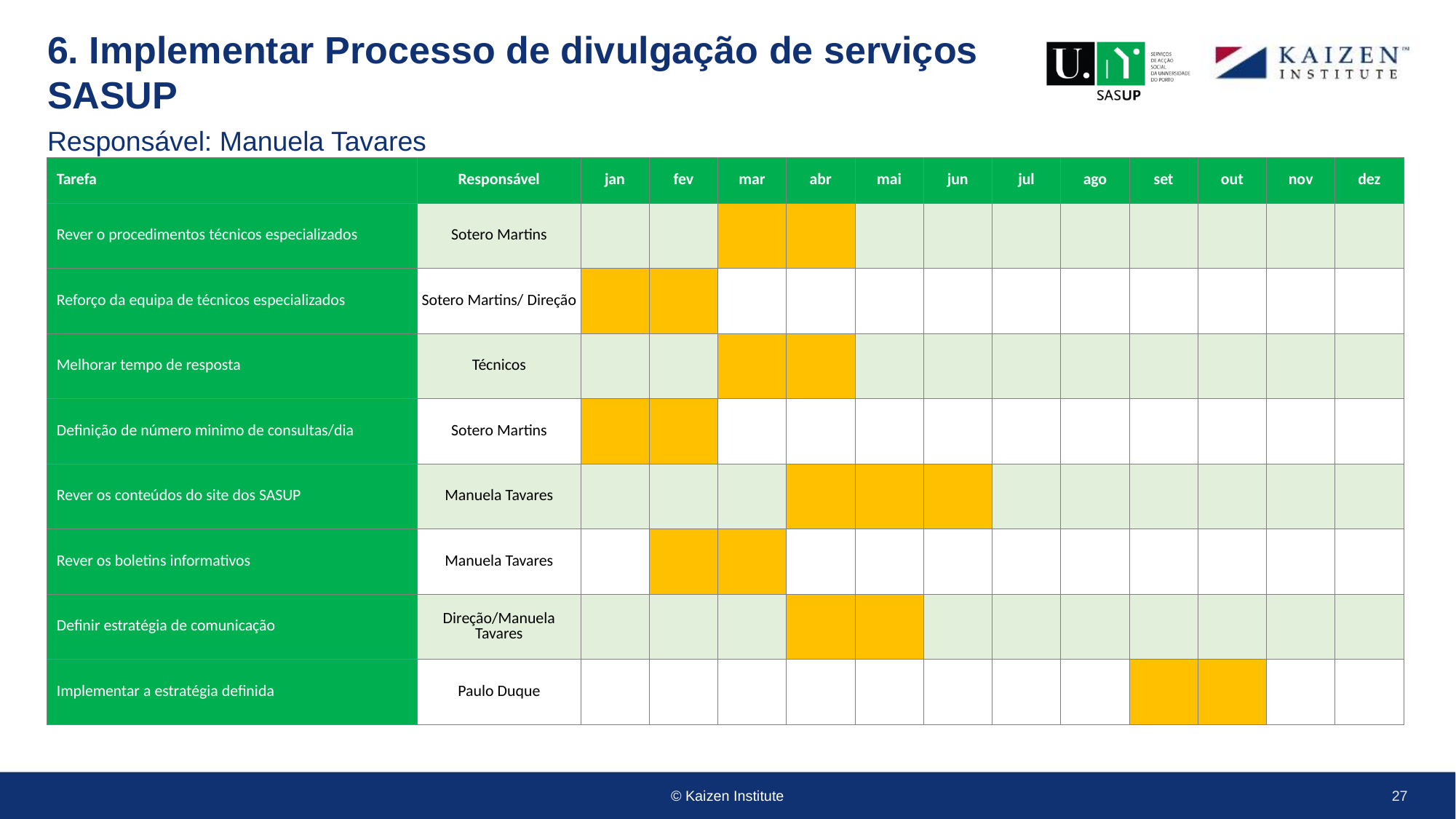

# 6. Implementar Processo de divulgação de serviços SASUP
Responsável: Manuela Tavares
| Tarefa | Responsável | jan | fev | mar | abr | mai | jun | jul | ago | set | out | nov | dez |
| --- | --- | --- | --- | --- | --- | --- | --- | --- | --- | --- | --- | --- | --- |
| Rever o procedimentos técnicos especializados | Sotero Martins |  |  |  |  |  |  |  |  |  |  |  |  |
| Reforço da equipa de técnicos especializados | Sotero Martins/ Direção |  |  |  |  |  |  |  |  |  |  |  |  |
| Melhorar tempo de resposta | Técnicos |  |  |  |  |  |  |  |  |  |  |  |  |
| Definição de número minimo de consultas/dia | Sotero Martins |  |  |  |  |  |  |  |  |  |  |  |  |
| Rever os conteúdos do site dos SASUP | Manuela Tavares |  |  |  |  |  |  |  |  |  |  |  |  |
| Rever os boletins informativos | Manuela Tavares |  |  |  |  |  |  |  |  |  |  |  |  |
| Definir estratégia de comunicação | Direção/Manuela Tavares |  |  |  |  |  |  |  |  |  |  |  |  |
| Implementar a estratégia definida | Paulo Duque |  |  |  |  |  |  |  |  |  |  |  |  |